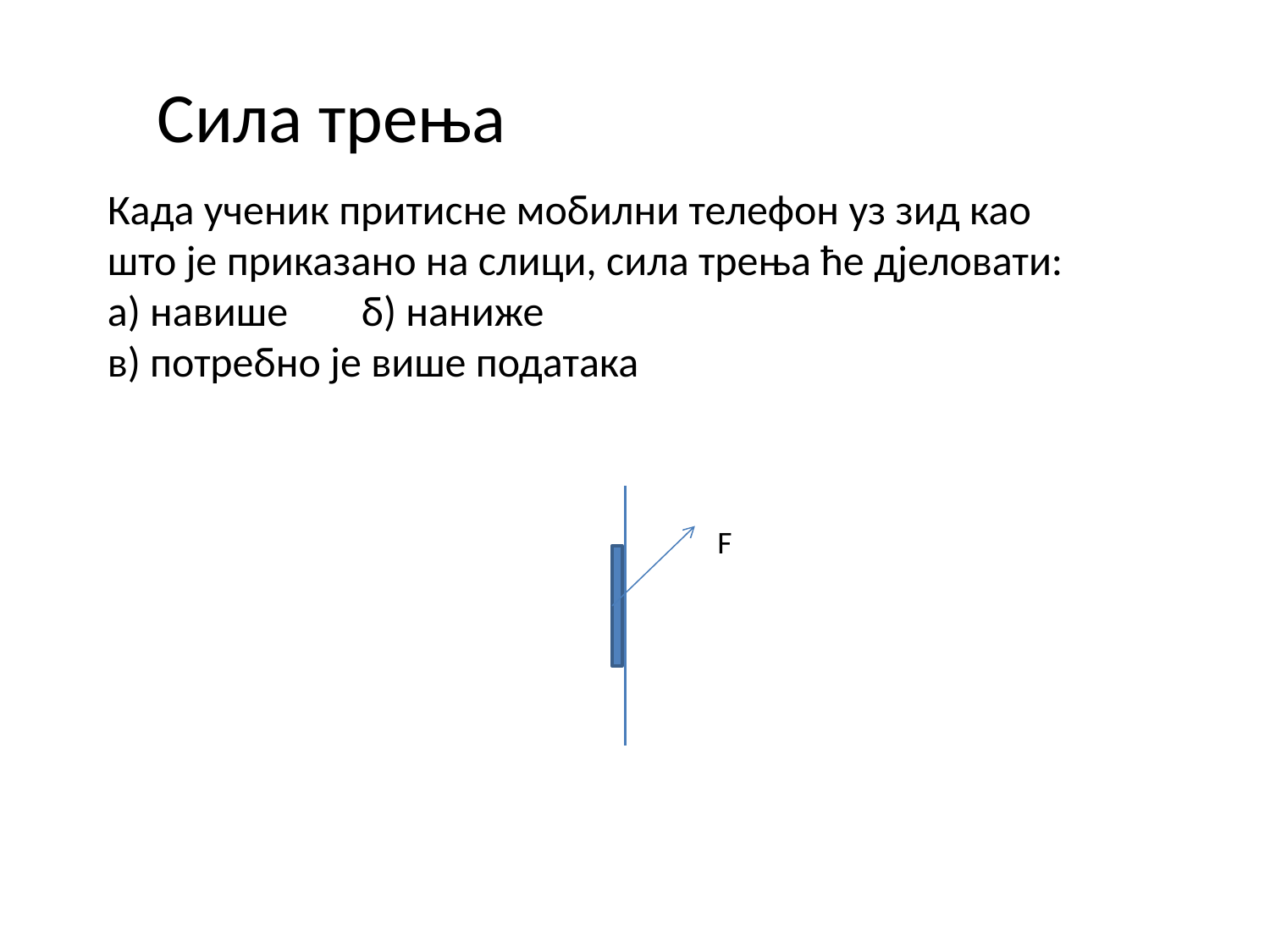

Сила трења
Када ученик притисне мобилни телефон уз зид као што је приказано на слици, сила трења ће дјеловати:
а) навише	б) наниже
в) потребно је више података

F